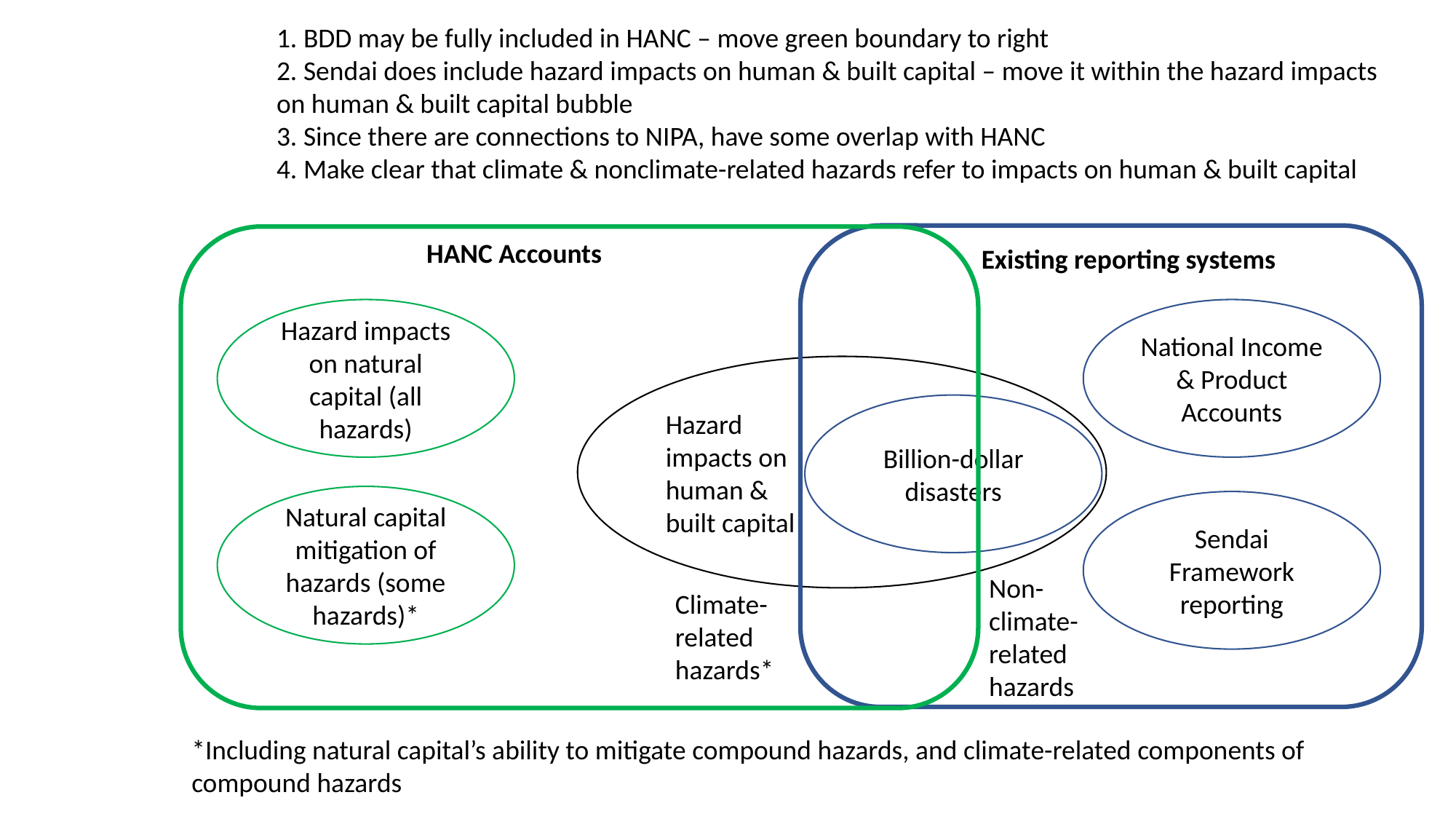

1. BDD may be fully included in HANC – move green boundary to right
2. Sendai does include hazard impacts on human & built capital – move it within the hazard impacts on human & built capital bubble
3. Since there are connections to NIPA, have some overlap with HANC
4. Make clear that climate & nonclimate-related hazards refer to impacts on human & built capital

HANC Accounts
Existing reporting systems
Hazard impacts on natural capital (all hazards)
National Income & Product Accounts
Hazard
impacts on
human &
built capital
Billion-dollar disasters
Natural capital mitigation of hazards (some hazards)*
Sendai Framework reporting
Non-climate-related hazards
Climate-related hazards*
*Including natural capital’s ability to mitigate compound hazards, and climate-related components of compound hazards